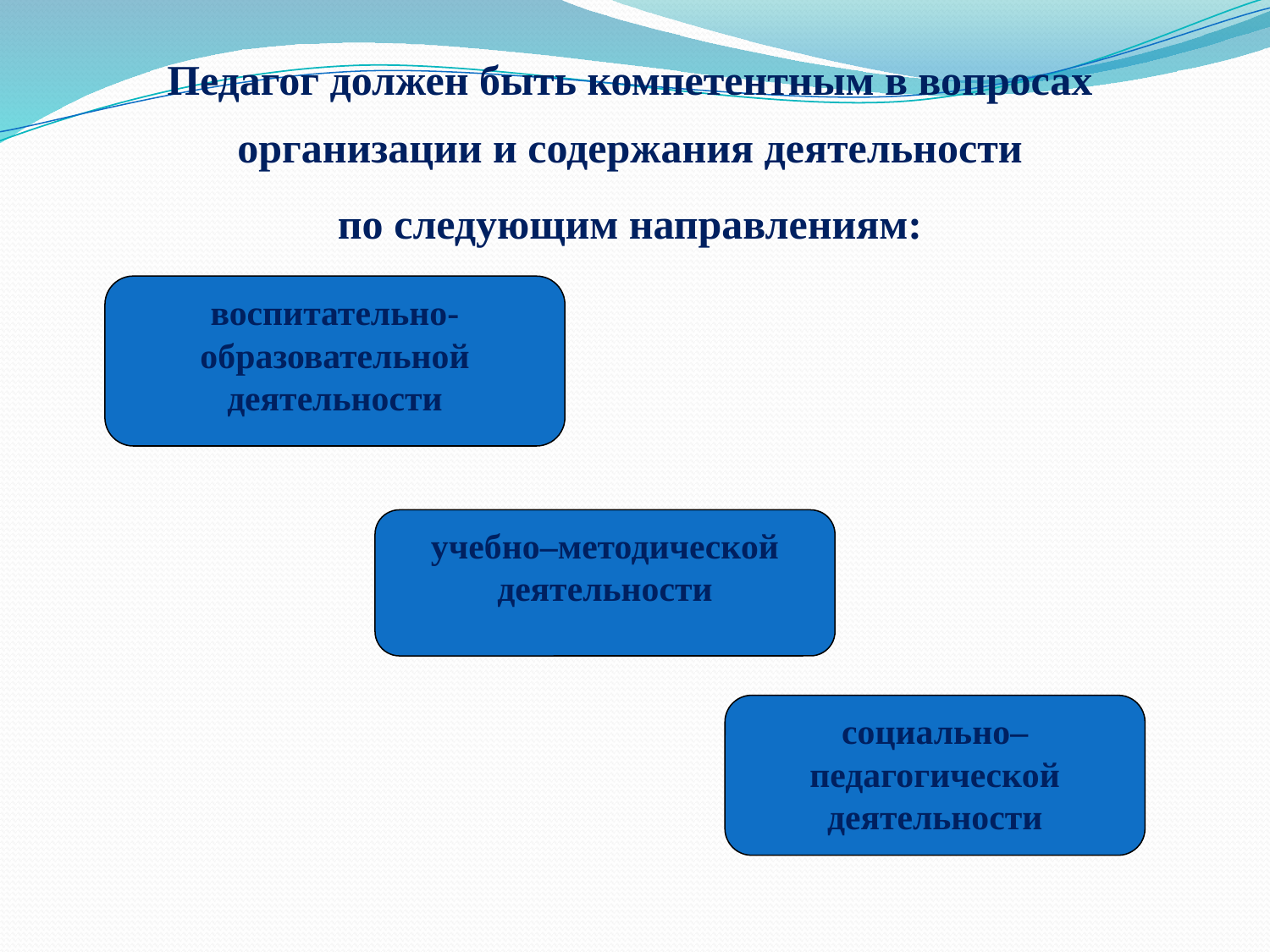

Педагог должен быть компетентным в вопросах
 организации и содержания деятельности
по следующим направлениям:

воспитательно-образовательной деятельности
учебно–методической деятельности

социально–педагогической деятельности